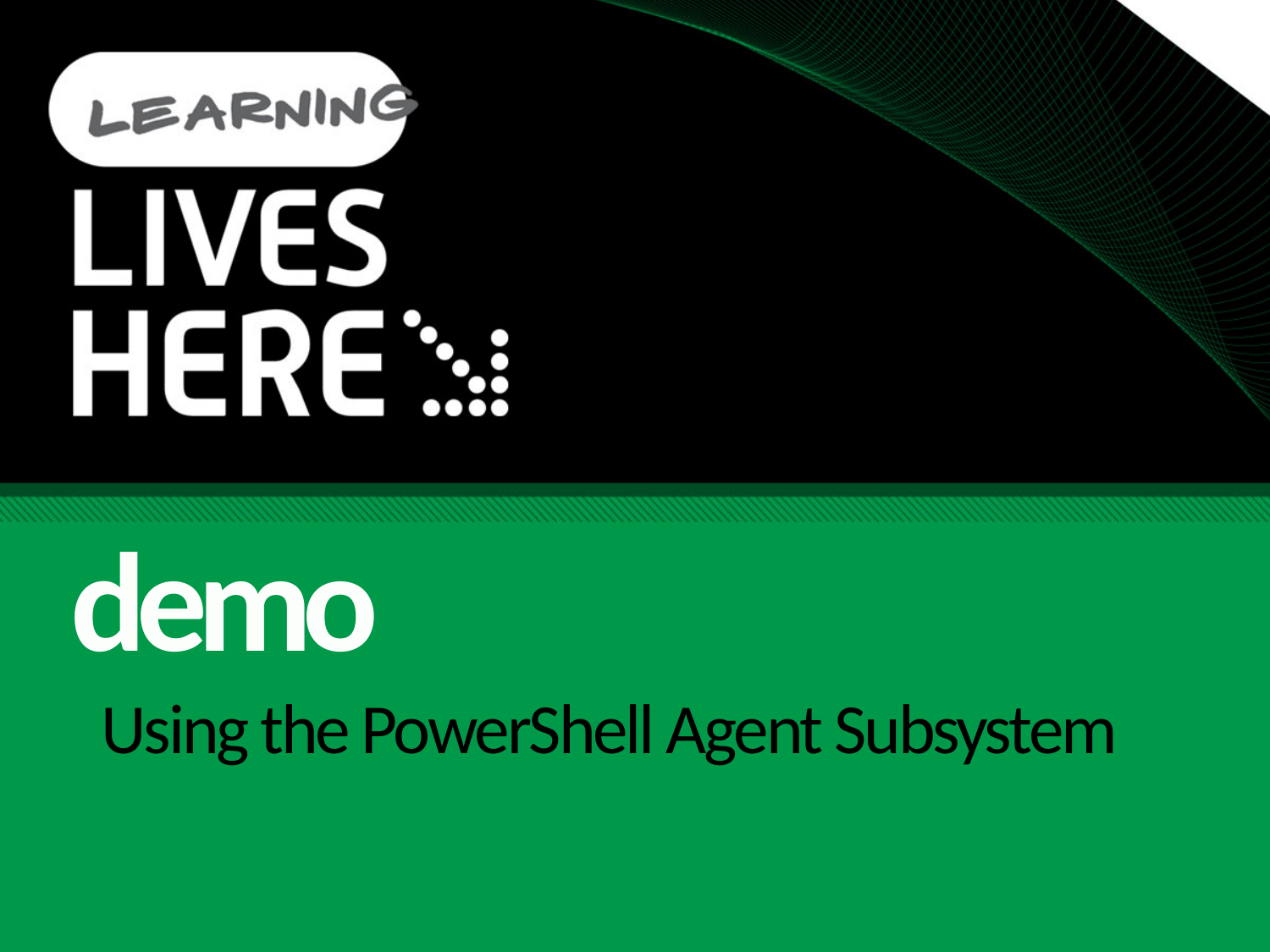

demo
# Using the PowerShell Agent Subsystem